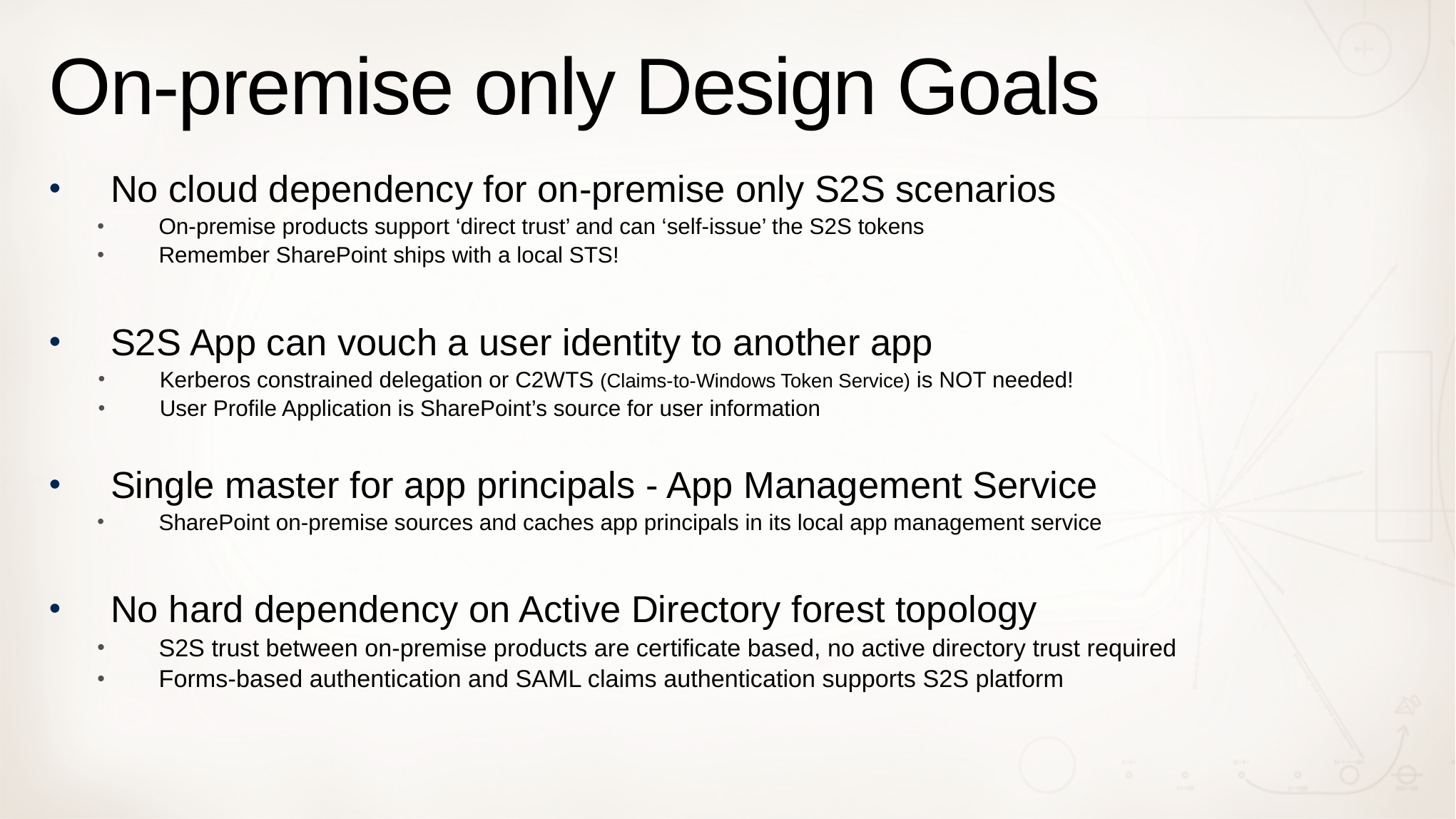

# On-premise only Design Goals
No cloud dependency for on-premise only S2S scenarios
On-premise products support ‘direct trust’ and can ‘self-issue’ the S2S tokens
Remember SharePoint ships with a local STS!

S2S App can vouch a user identity to another app
Kerberos constrained delegation or C2WTS (Claims-to-Windows Token Service) is NOT needed!
User Profile Application is SharePoint’s source for user information

Single master for app principals - App Management Service
SharePoint on-premise sources and caches app principals in its local app management service

No hard dependency on Active Directory forest topology
S2S trust between on-premise products are certificate based, no active directory trust required
Forms-based authentication and SAML claims authentication supports S2S platform